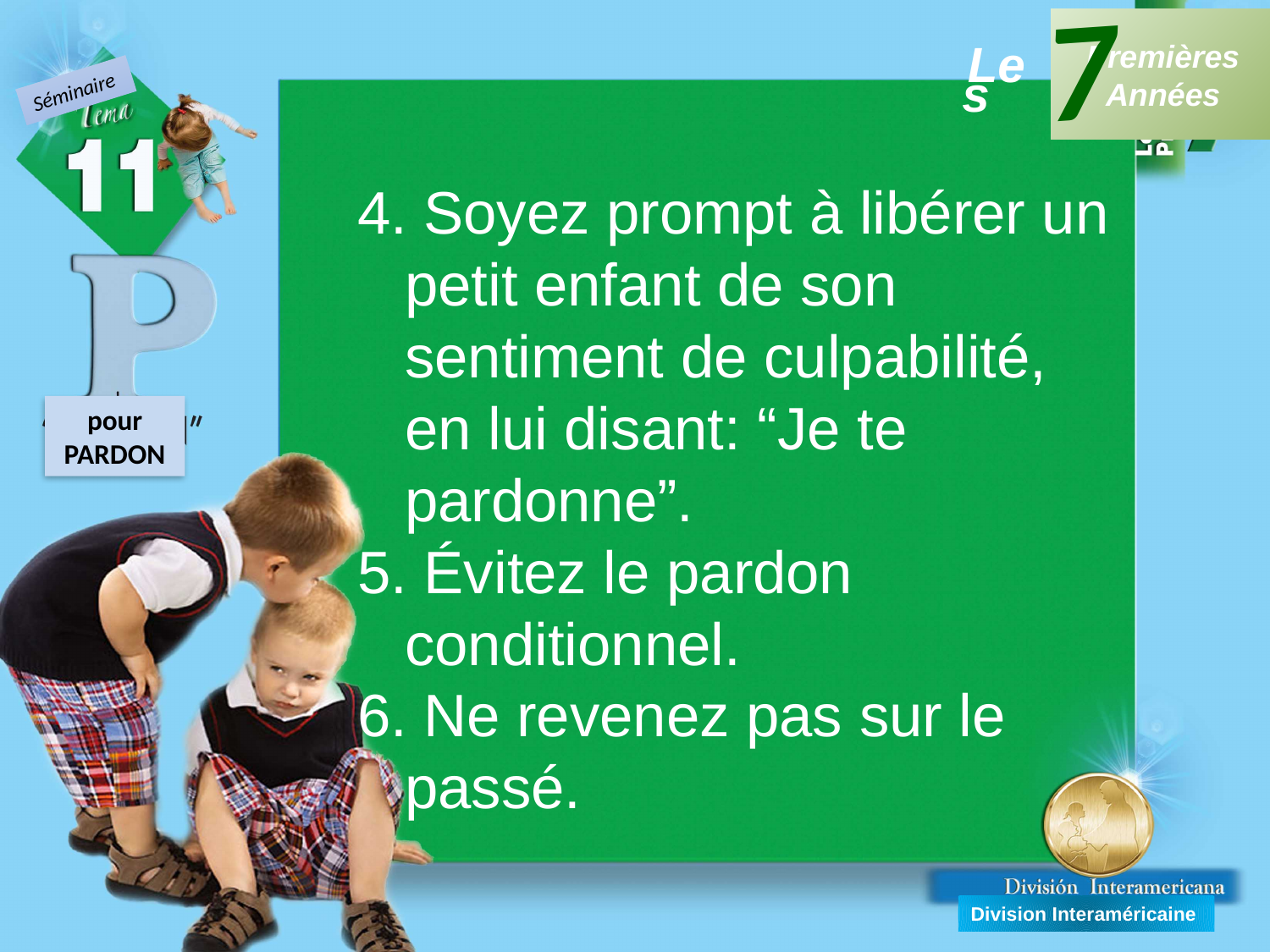

7
Premières
Années
Les
Séminaire
4. Soyez prompt à libérer un petit enfant de son sentiment de culpabilité, en lui disant: “Je te pardonne”.
5. Évitez le pardon conditionnel.
6. Ne revenez pas sur le passé.
pour PARDON
Division Interaméricaine